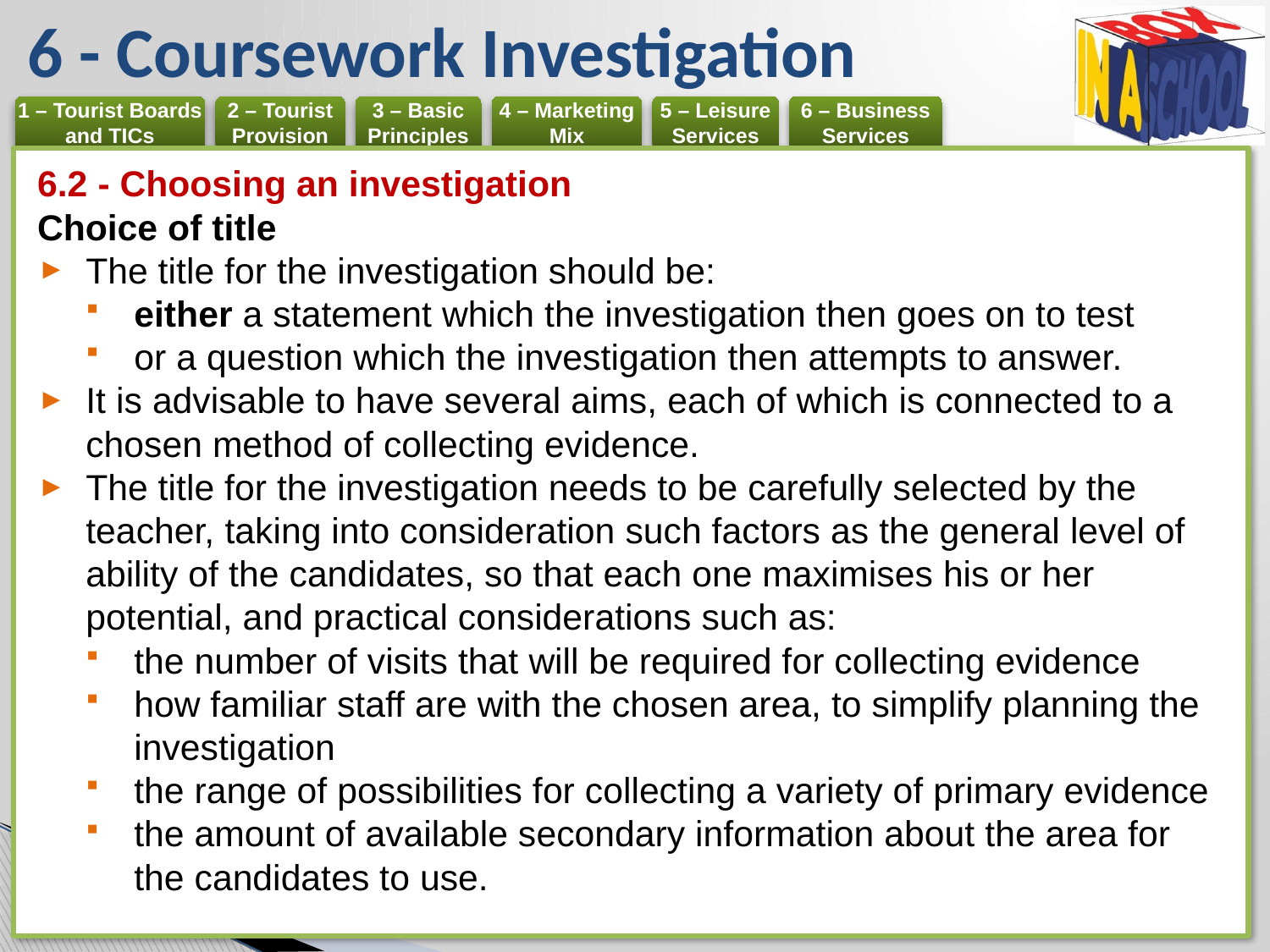

# 6 - Coursework Investigation
6.2 - Choosing an investigation
Choice of title
The title for the investigation should be:
either a statement which the investigation then goes on to test
or a question which the investigation then attempts to answer.
It is advisable to have several aims, each of which is connected to a chosen method of collecting evidence.
The title for the investigation needs to be carefully selected by the teacher, taking into consideration such factors as the general level of ability of the candidates, so that each one maximises his or her potential, and practical considerations such as:
the number of visits that will be required for collecting evidence
how familiar staff are with the chosen area, to simplify planning the investigation
the range of possibilities for collecting a variety of primary evidence
the amount of available secondary information about the area for the candidates to use.